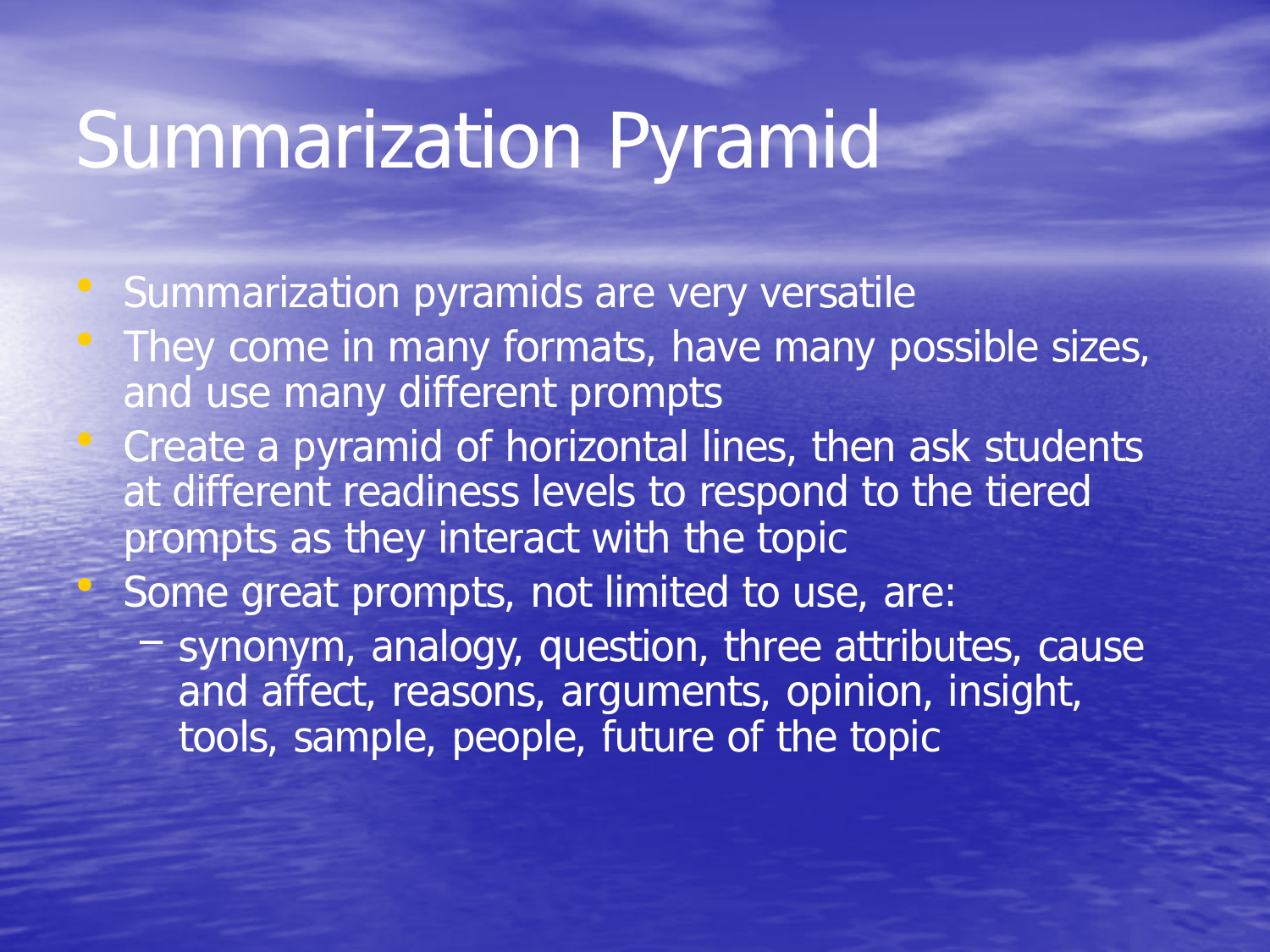

# Summarization Pyramid
Summarization pyramids are very versatile
They come in many formats, have many possible sizes, and use many different prompts
Create a pyramid of horizontal lines, then ask students at different readiness levels to respond to the tiered prompts as they interact with the topic
Some great prompts, not limited to use, are:
synonym, analogy, question, three attributes, cause and affect, reasons, arguments, opinion, insight, tools, sample, people, future of the topic